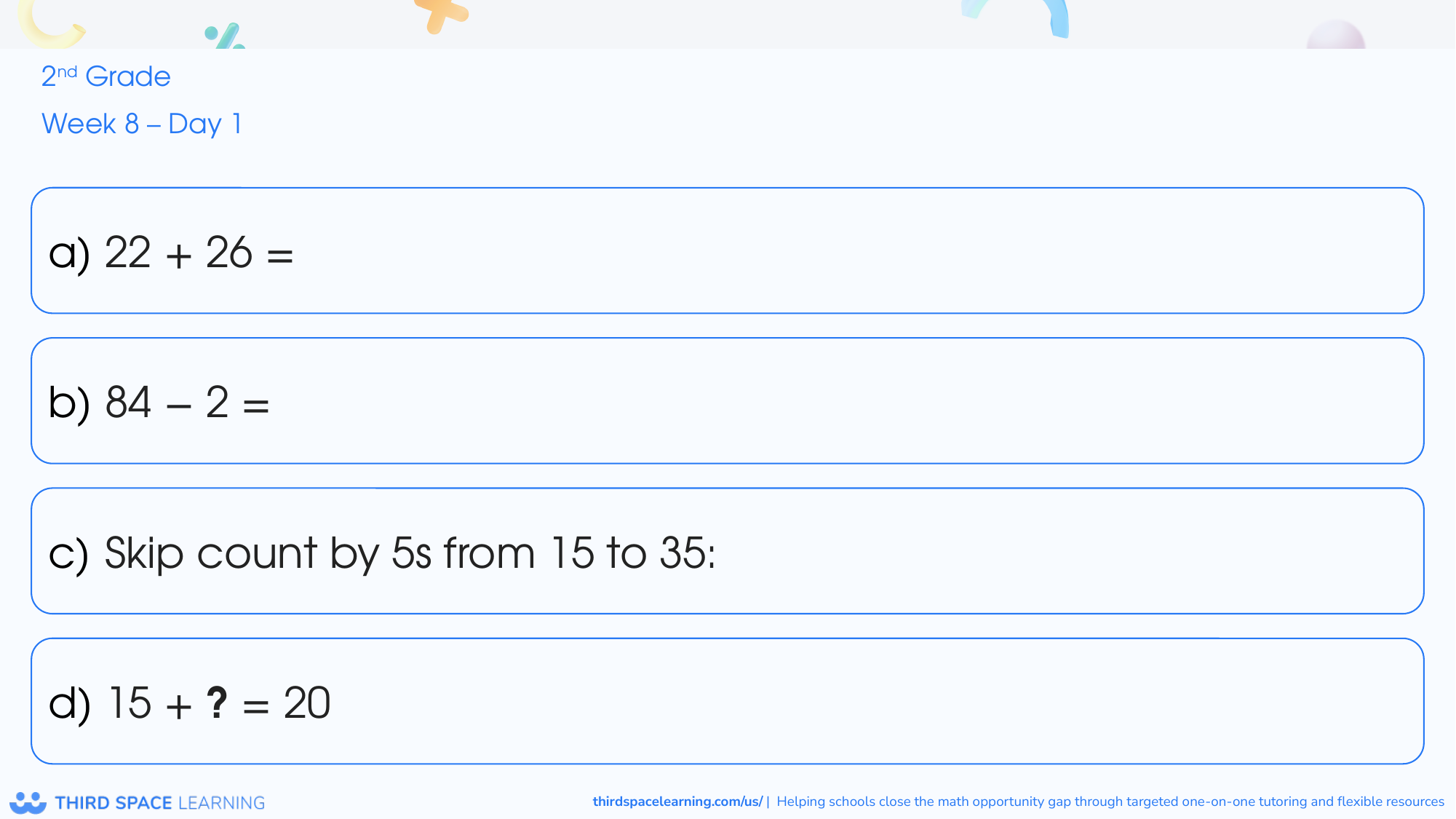

2nd Grade
Week 8 – Day 1
22 + 26 =
84 − 2 =
Skip count by 5s from 15 to 35:
15 + ? = 20